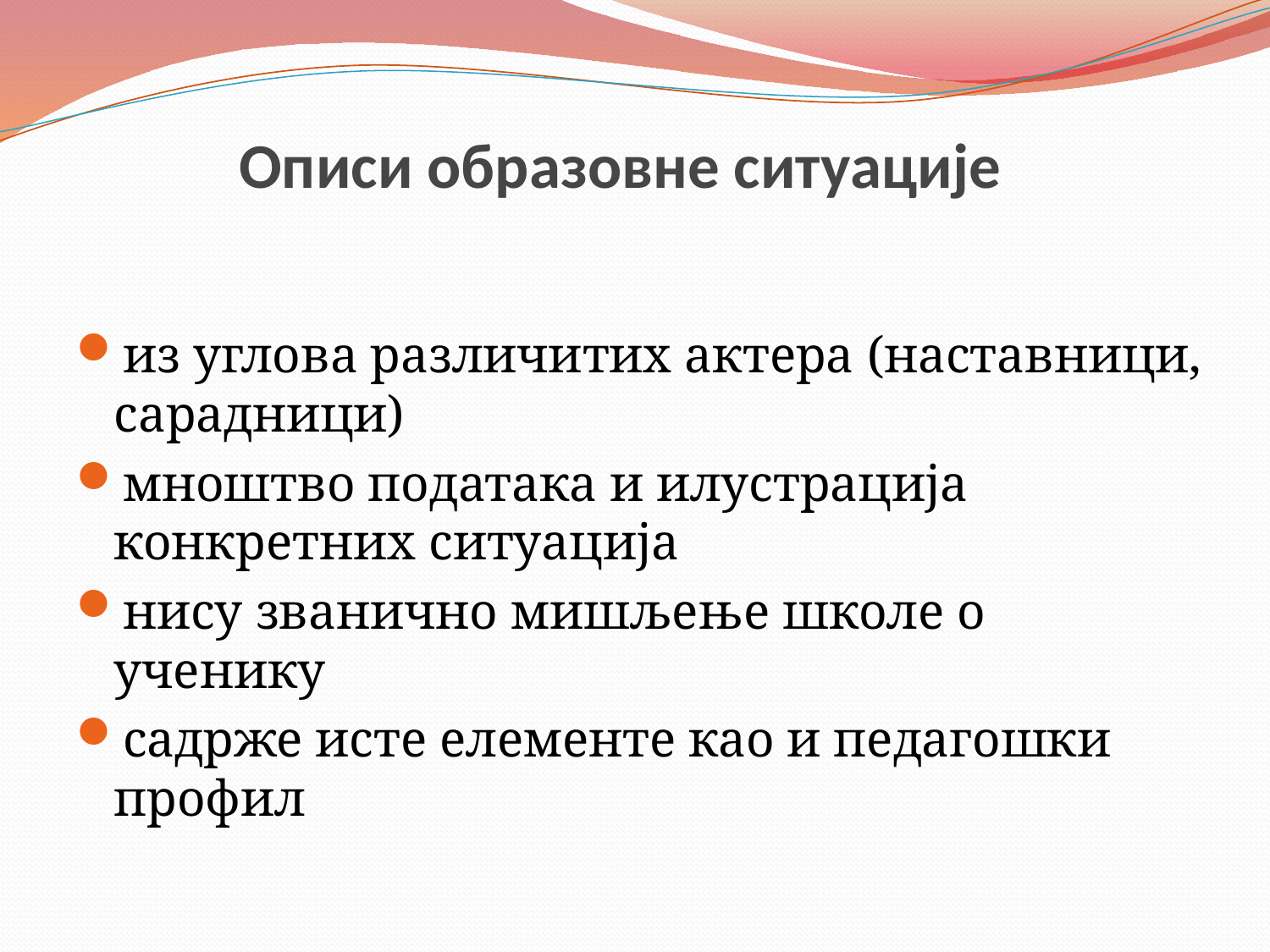

# Описи образовне ситуације
из углова различитих актера (наставници, сарадници)
мноштво података и илустрација конкретних ситуација
нису званично мишљење школе о ученику
садрже исте елементе као и педагошки профил